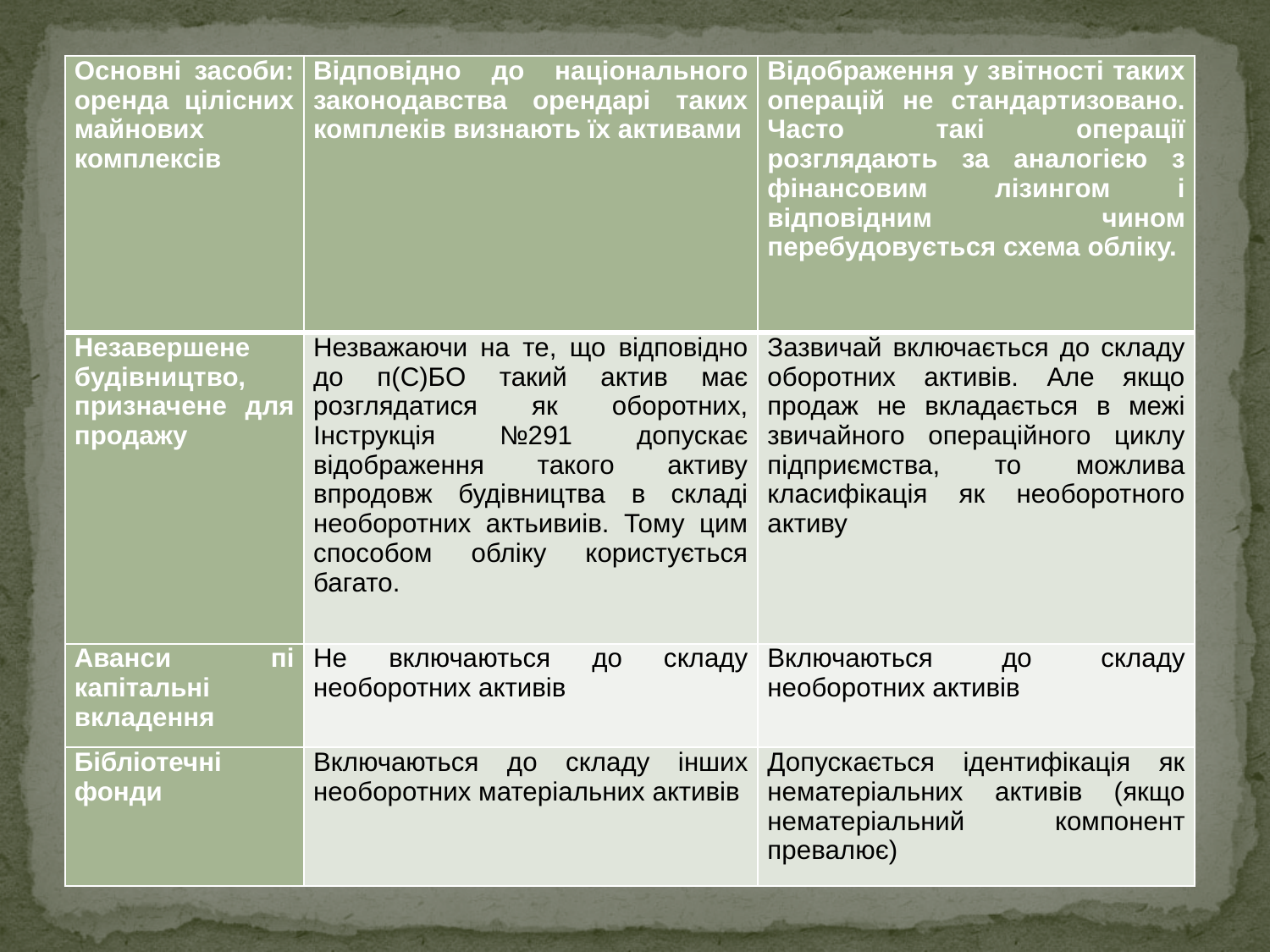

| Основні засоби: оренда цілісних майнових комплексів | Відповідно до національного законодавства орендарі таких комплеків визнають їх активами | Відображення у звітності таких операцій не стандартизовано. Часто такі операції розглядають за аналогією з фінансовим лізингом і відповідним чином перебудовується схема обліку. |
| --- | --- | --- |
| Незавершене будівництво, призначене для продажу | Незважаючи на те, що відповідно до п(С)БО такий актив має розглядатися як оборотних, Інструкція №291 допускає відображення такого активу впродовж будівництва в складі необоротних актьивиів. Тому цим способом обліку користується багато. | Зазвичай включається до складу оборотних активів. Але якщо продаж не вкладається в межі звичайного операційного циклу підприємства, то можлива класифікація як необоротного активу |
| Аванси пі капітальні вкладення | Не включаються до складу необоротних активів | Включаються до складу необоротних активів |
| Бібліотечні фонди | Включаються до складу інших необоротних матеріальних активів | Допускається ідентифікація як нематеріальних активів (якщо нематеріальний компонент превалює) |